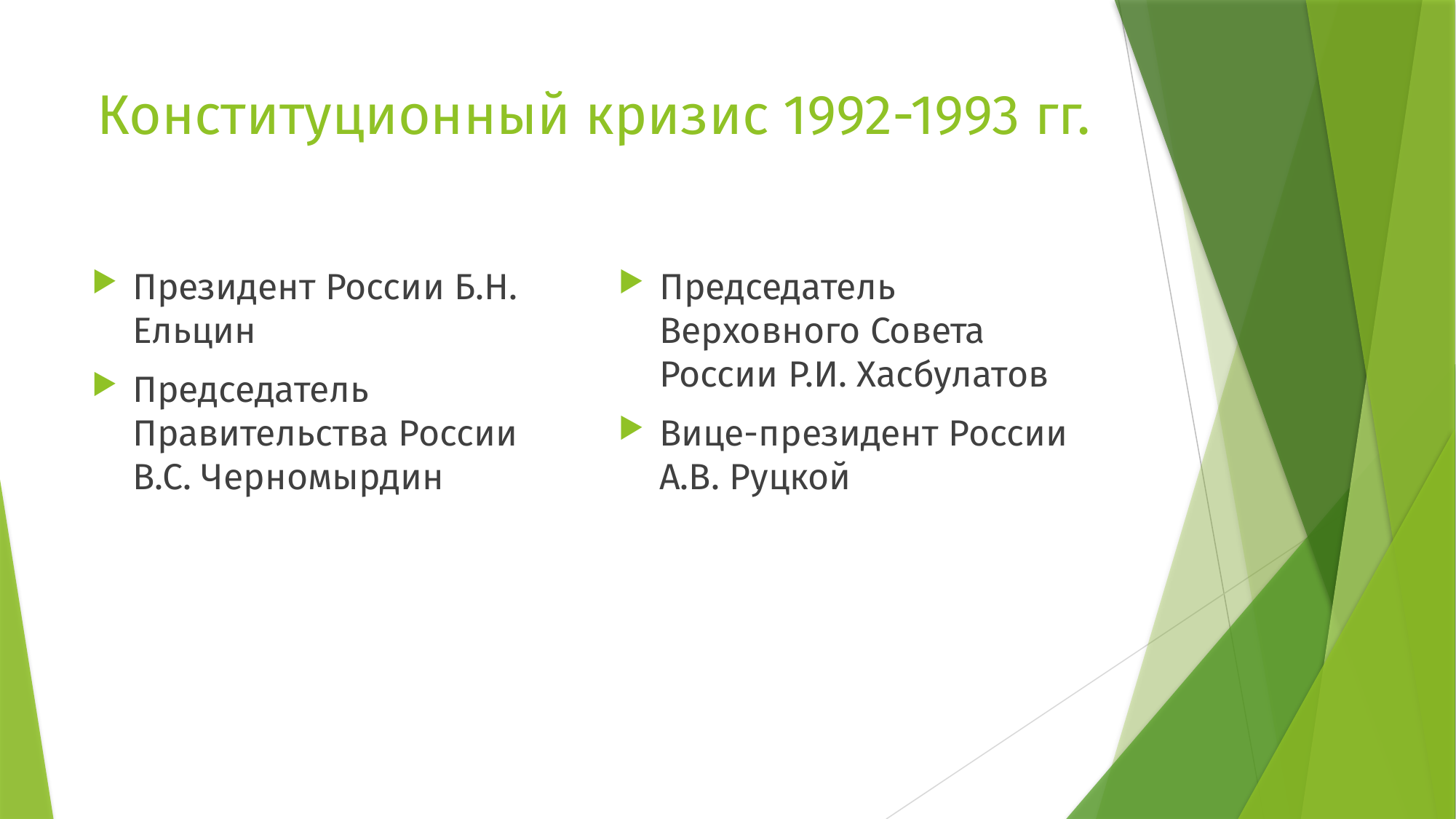

# Конституционный кризис 1992-1993 гг.
Президент России Б.Н. Ельцин
Председатель Правительства России В.С. Черномырдин
Председатель Верховного Совета России Р.И. Хасбулатов
Вице-президент России А.В. Руцкой